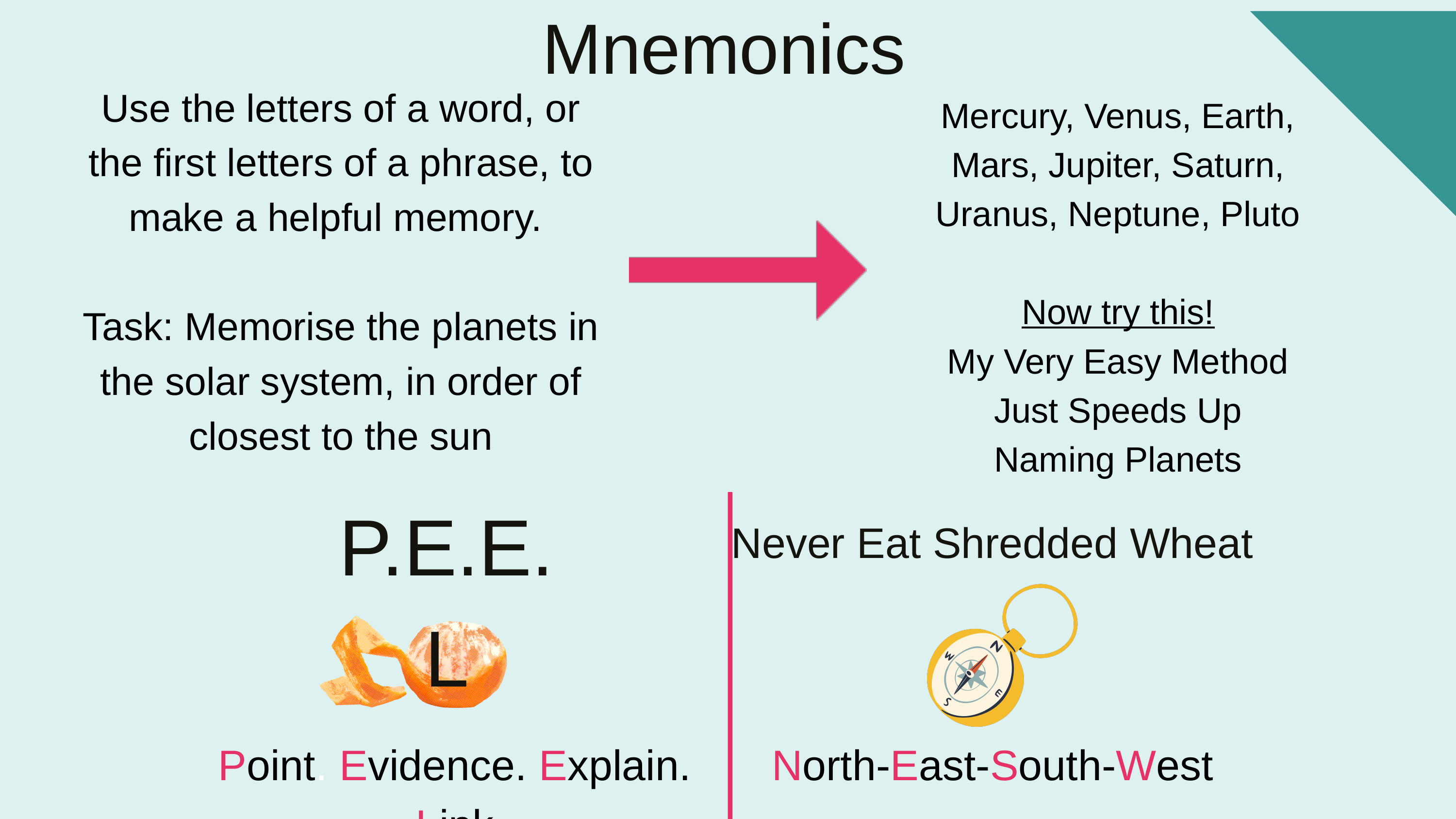

Mnemonics

Use the letters of a word, or the first letters of a phrase, to make a helpful memory.

Task: Memorise the planets in the solar system, in order of closest to the sun

Mercury, Venus, Earth, Mars, Jupiter, Saturn, Uranus, Neptune, Pluto

Now try this!
My Very Easy Method Just Speeds Up Naming Planets

P.E.E.L

Never Eat Shredded Wheat

Point. Evidence. Explain. Link
North-East-South-West